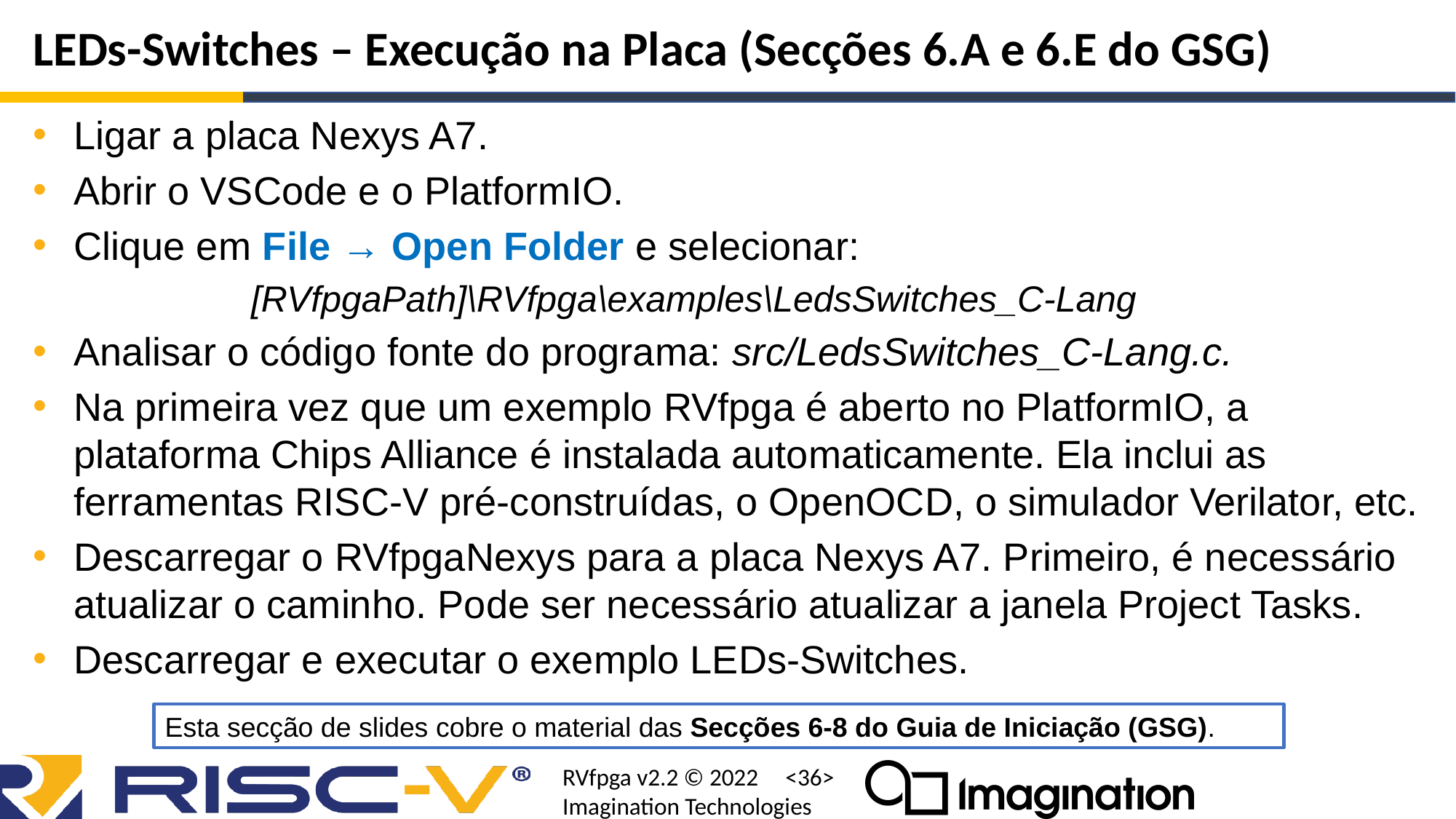

# LEDs-Switches – Execução na Placa (Secções 6.A e 6.E do GSG)
Ligar a placa Nexys A7.
Abrir o VSCode e o PlatformIO.
Clique em File → Open Folder e selecionar:
		[RVfpgaPath]\RVfpga\examples\LedsSwitches_C-Lang
Analisar o código fonte do programa: src/LedsSwitches_C-Lang.c.
Na primeira vez que um exemplo RVfpga é aberto no PlatformIO, a plataforma Chips Alliance é instalada automaticamente. Ela inclui as ferramentas RISC-V pré-construídas, o OpenOCD, o simulador Verilator, etc.
Descarregar o RVfpgaNexys para a placa Nexys A7. Primeiro, é necessário atualizar o caminho. Pode ser necessário atualizar a janela Project Tasks.
Descarregar e executar o exemplo LEDs-Switches.
Esta secção de slides cobre o material das Secções 6-8 do Guia de Iniciação (GSG).